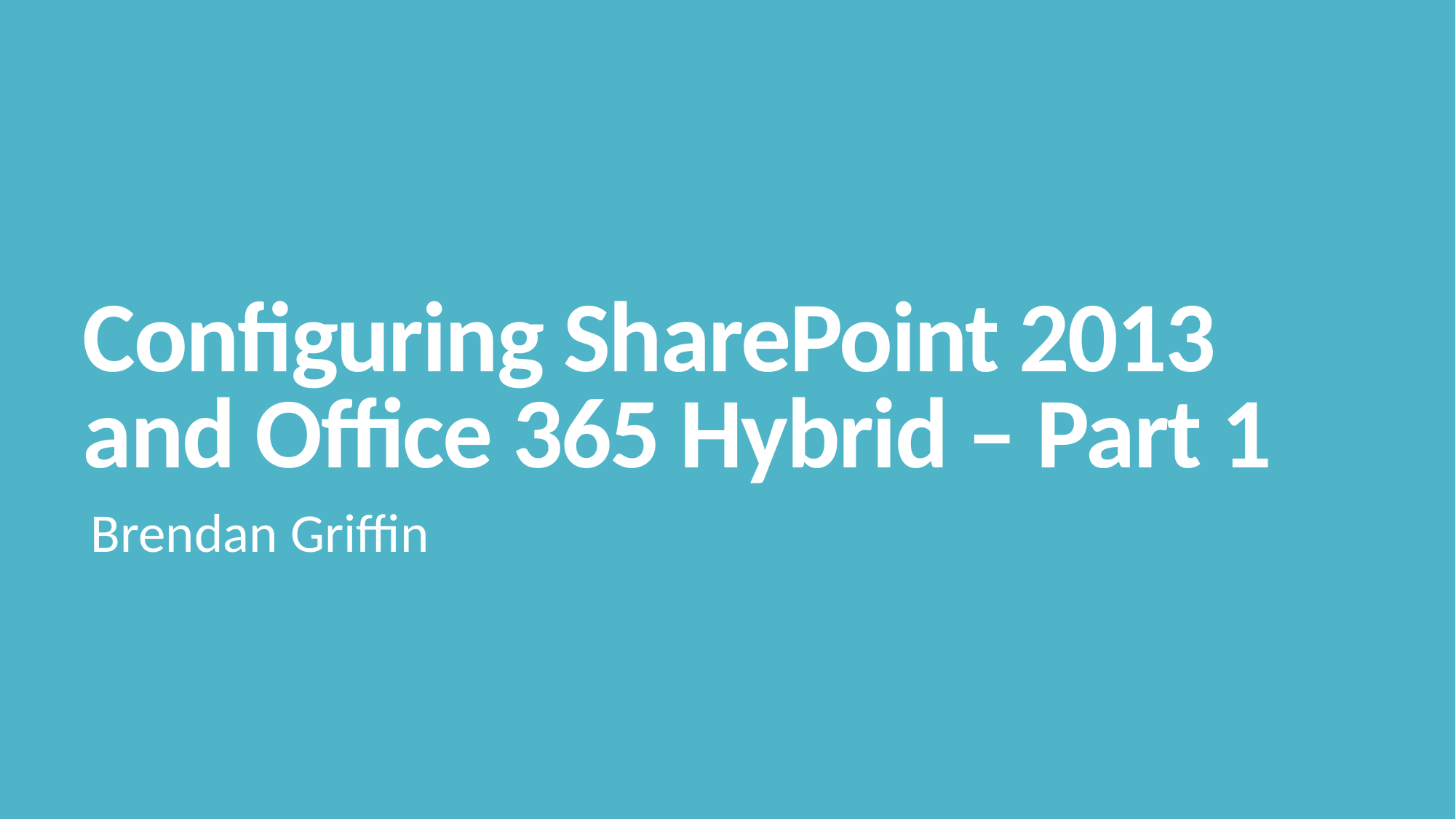

# Configuring SharePoint 2013 and Office 365 Hybrid – Part 1
Brendan Griffin